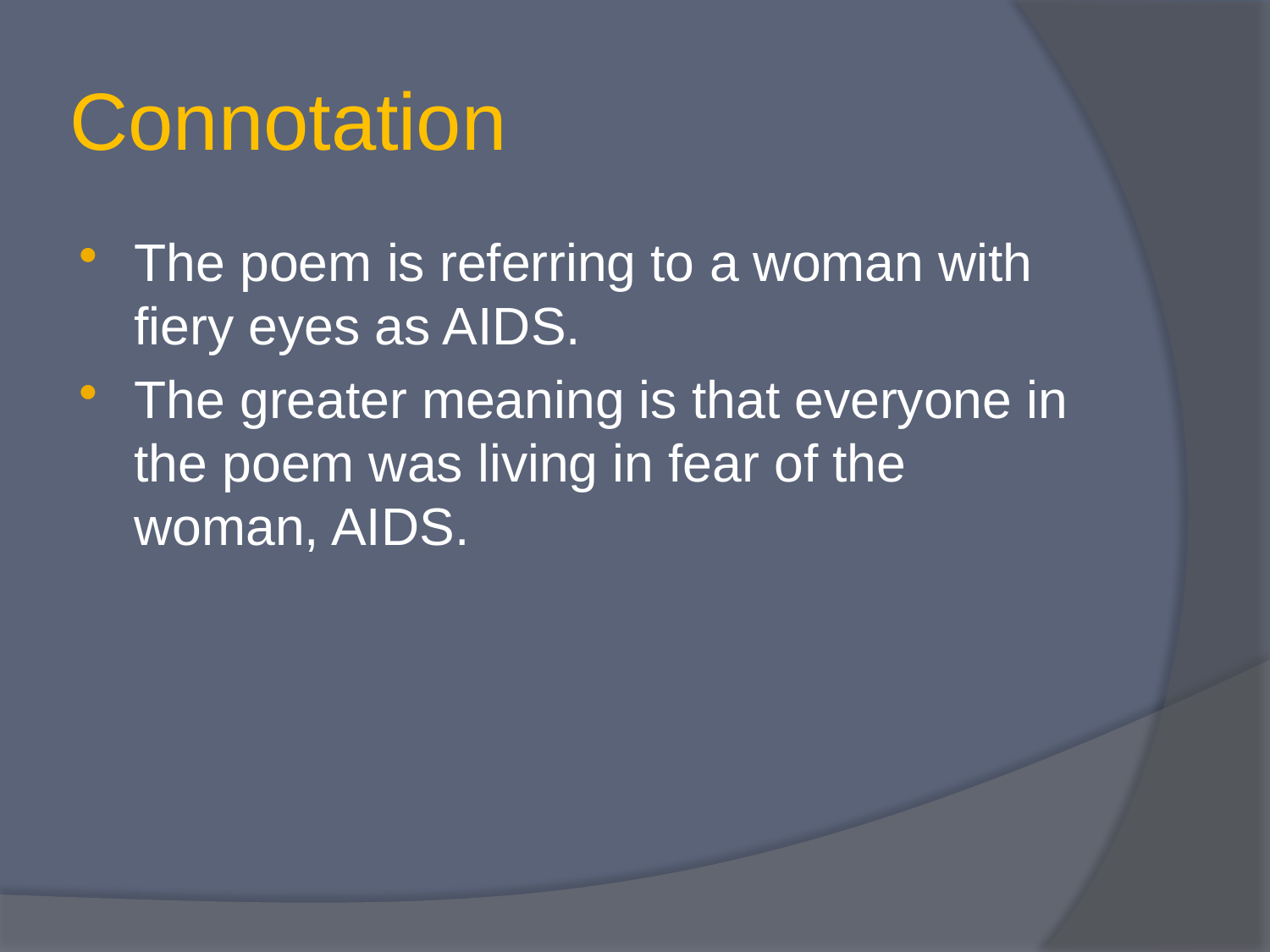

# Connotation
The poem is referring to a woman with fiery eyes as AIDS.
The greater meaning is that everyone in the poem was living in fear of the woman, AIDS.